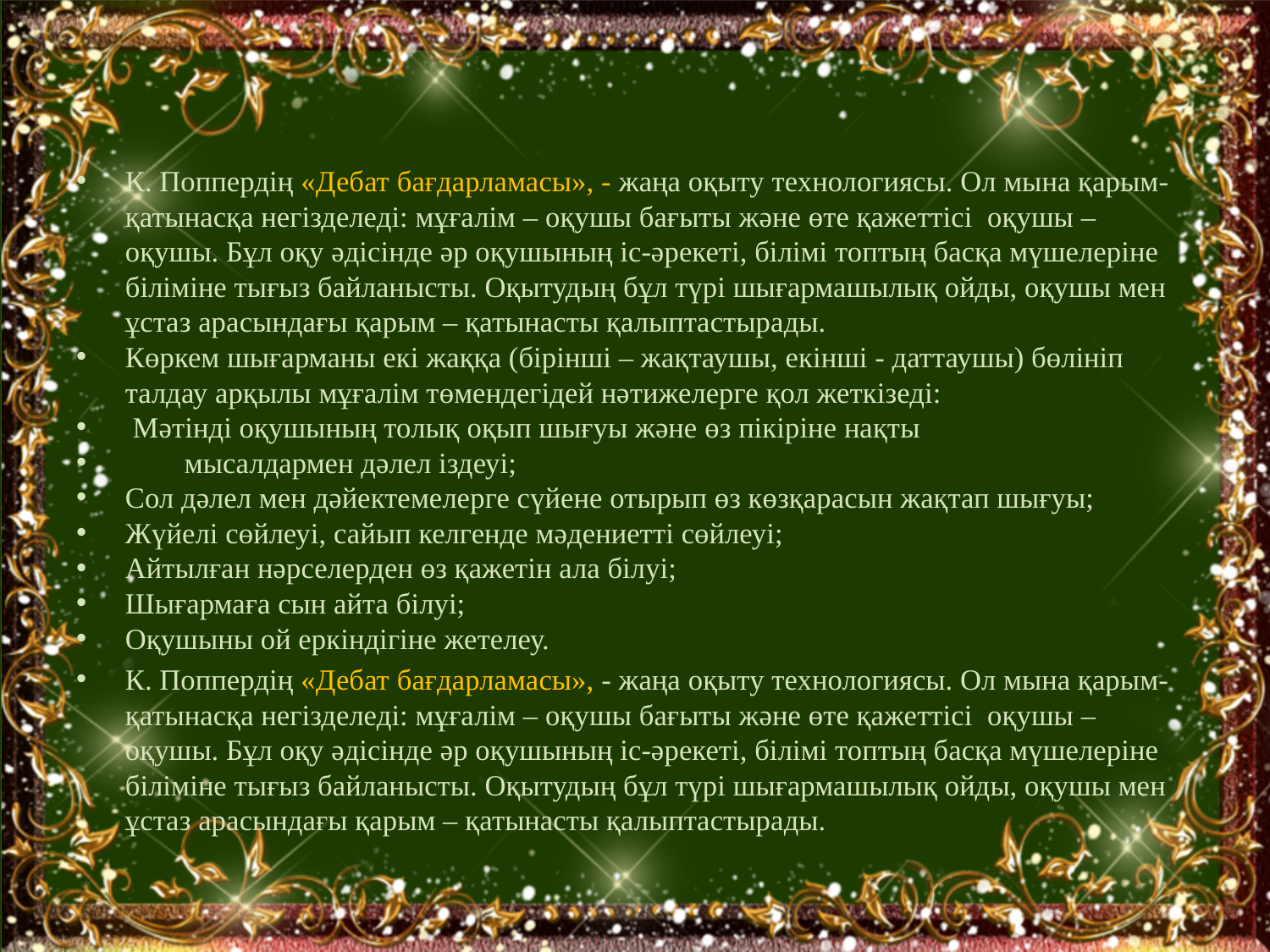

К. Поппердің «Дебат бағдарламасы», - жаңа оқыту технологиясы. Ол мына қарым-қатынасқа негізделеді: мұғалім – оқушы бағыты және өте қажеттісі  оқушы – оқушы. Бұл оқу әдісінде әр оқушының іс-әрекеті, білімі топтың басқа мүшелеріне біліміне тығыз байланысты. Оқытудың бұл түрі шығармашылық ойды, оқушы мен  ұстаз арасындағы қарым – қатынасты қалыптастырады.
Көркем шығарманы екі жаққа (бірінші – жақтаушы, екінші - даттаушы) бөлініп талдау арқылы мұғалім төмендегідей нәтижелерге қол жеткізеді:
 Мәтінді оқушының толық оқып шығуы және өз пікіріне нақты
        мысалдармен дәлел іздеуі;
Сол дәлел мен дәйектемелерге сүйене отырып өз көзқарасын жақтап шығуы;
Жүйелі сөйлеуі, сайып келгенде мәдениетті сөйлеуі;
Айтылған нәрселерден өз қажетін ала білуі;
Шығармаға сын айта білуі;
Оқушыны ой еркіндігіне жетелеу.
К. Поппердің «Дебат бағдарламасы», - жаңа оқыту технологиясы. Ол мына қарым-қатынасқа негізделеді: мұғалім – оқушы бағыты және өте қажеттісі  оқушы – оқушы. Бұл оқу әдісінде әр оқушының іс-әрекеті, білімі топтың басқа мүшелеріне біліміне тығыз байланысты. Оқытудың бұл түрі шығармашылық ойды, оқушы мен  ұстаз арасындағы қарым – қатынасты қалыптастырады.